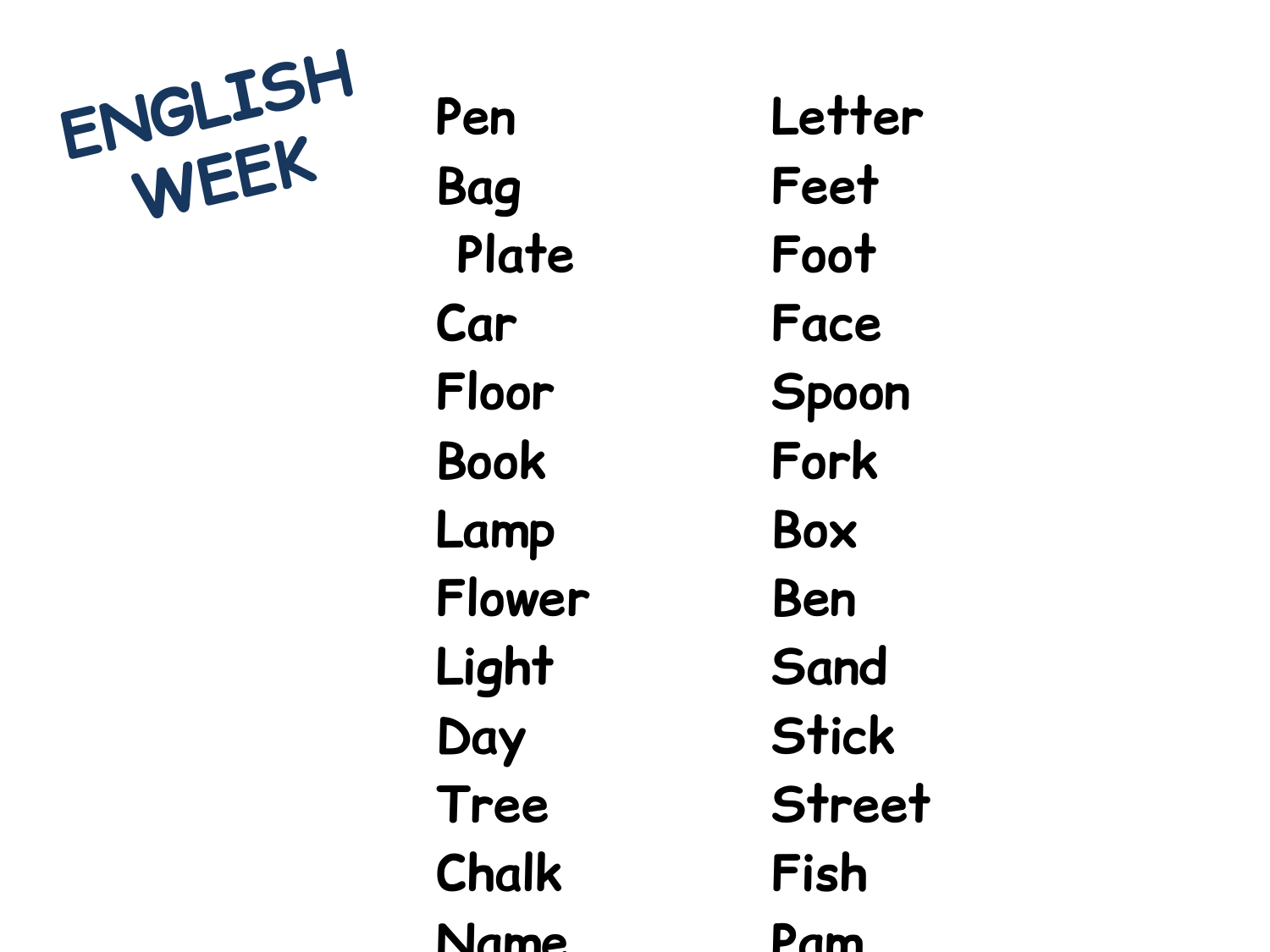

English week
| Pen Bag Plate Car Floor Book Lamp Flower Light Day Tree Chalk Name | Letter Feet Foot Face Spoon Fork Box Ben Sand Stick Street Fish Pam |
| --- | --- |